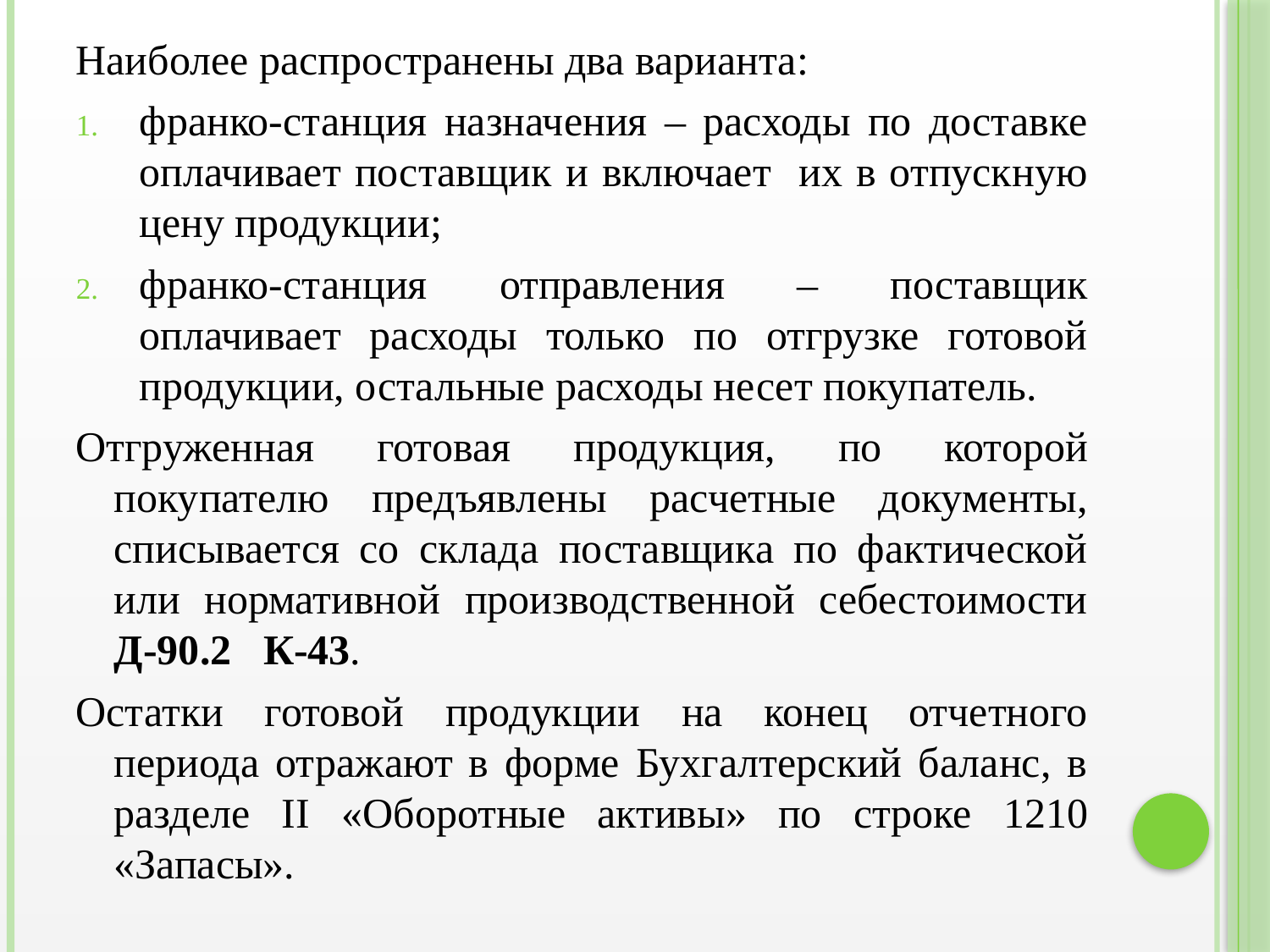

Наиболее распространены два варианта:
франко-станция назначения – расходы по доставке оплачивает поставщик и включает  их в отпускную цену продукции;
франко-станция отправления – поставщик оплачивает расходы только по отгрузке готовой продукции, остальные расходы несет покупатель.
Отгруженная готовая продукция, по которой покупателю предъявлены расчетные документы, списывается со склада поставщика по фактической или нормативной производственной себестоимости Д-90.2   К-43.
Остатки готовой продукции на конец отчетного периода отражают в форме Бухгалтерский баланс, в разделе II «Оборотные активы» по строке 1210 «Запасы».